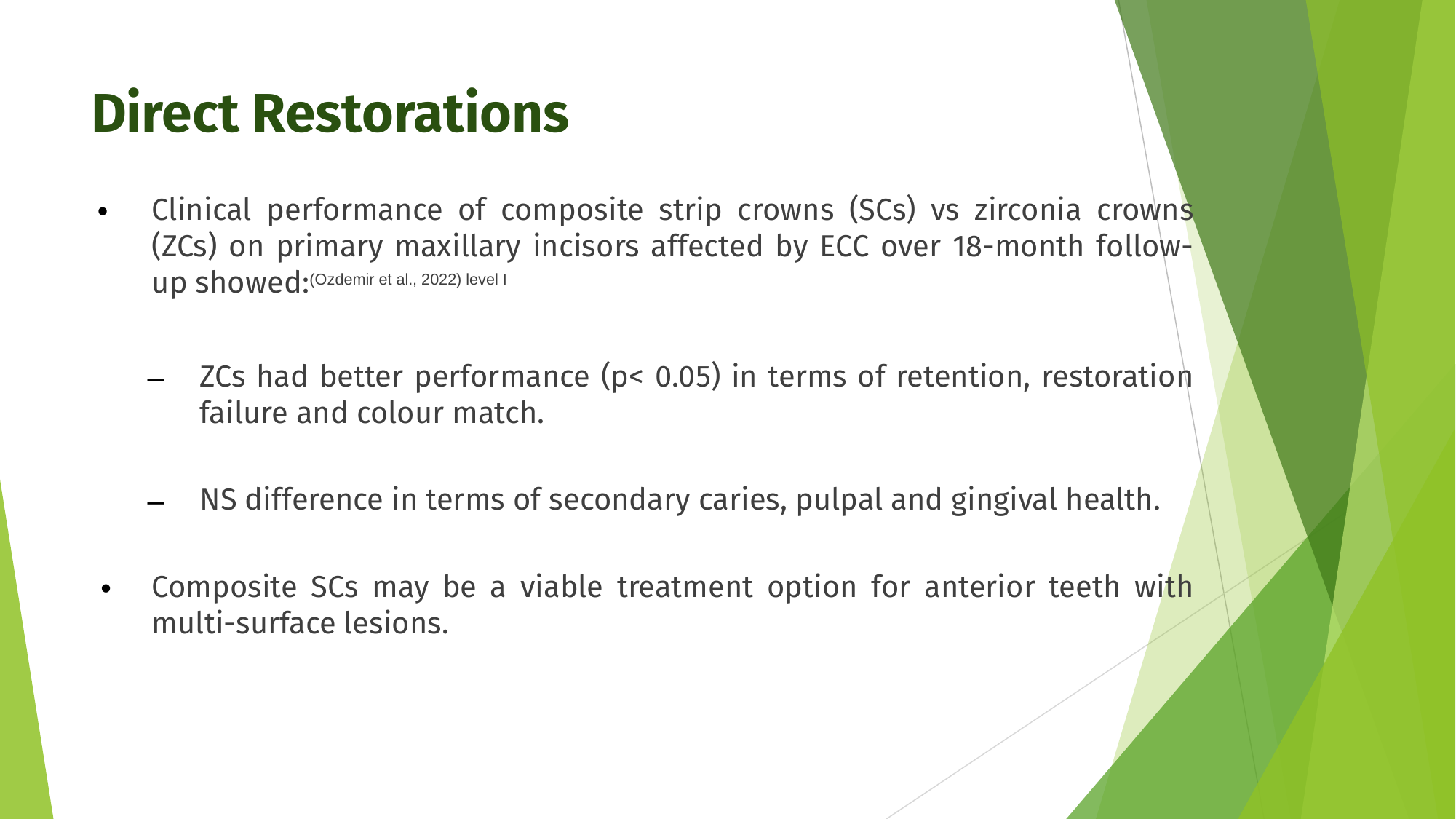

# Direct Restorations
Clinical performance of composite strip crowns (SCs) vs zirconia crowns (ZCs) on primary maxillary incisors affected by ECC over 18-month follow-up showed:(Ozdemir et al., 2022) level I

ZCs had better performance (p< 0.05) in terms of retention, restoration failure and colour match.

NS difference in terms of secondary caries, pulpal and gingival health.

Composite SCs may be a viable treatment option for anterior teeth with multi-surface lesions.